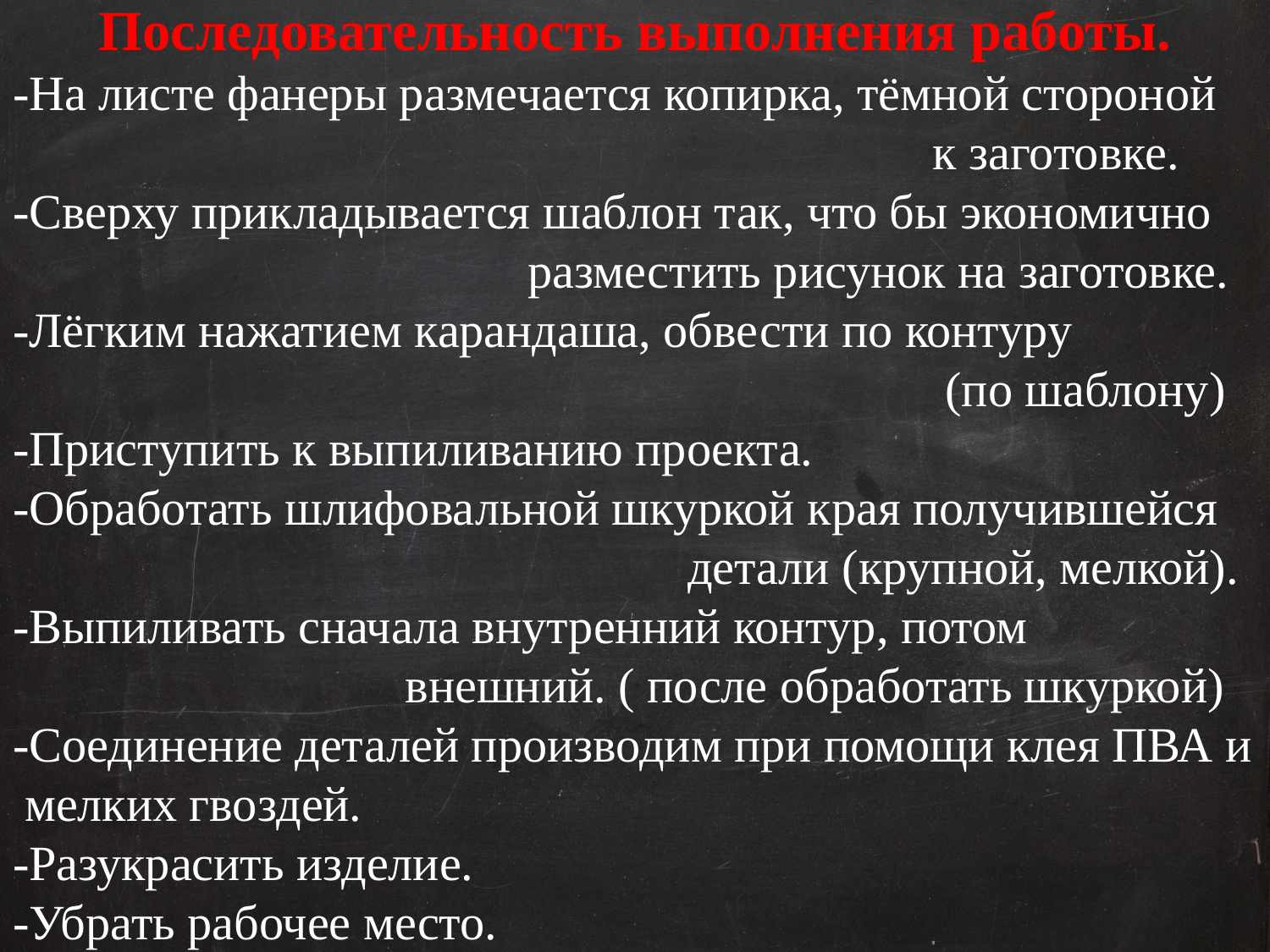

# Последовательность выполнения работы. -На листе фанеры размечается копирка, тёмной стороной к заготовке. -Сверху прикладывается шаблон так, что бы экономично разместить рисунок на заготовке. -Лёгким нажатием карандаша, обвести по контуру (по шаблону) -Приступить к выпиливанию проекта. -Обработать шлифовальной шкуркой края получившейся детали (крупной, мелкой). -Выпиливать сначала внутренний контур, потом внешний. ( после обработать шкуркой) -Соединение деталей производим при помощи клея ПВА и  мелких гвоздей. -Разукрасить изделие. -Убрать рабочее место.